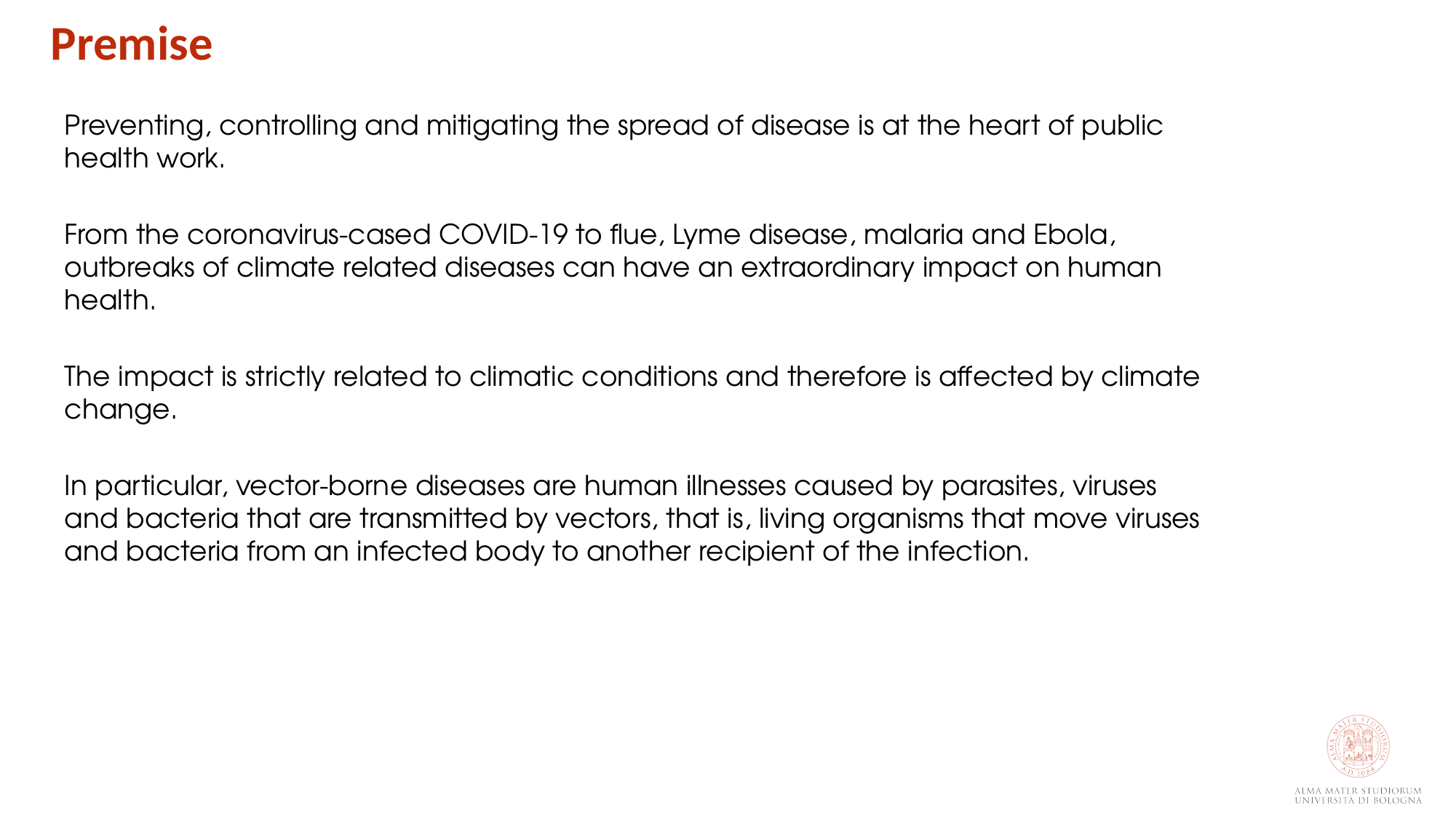

Premise
Preventing, controlling and mitigating the spread of disease is at the heart of public health work.

From the coronavirus-cased COVID-19 to flue, Lyme disease, malaria and Ebola, outbreaks of climate related diseases can have an extraordinary impact on human health.

The impact is strictly related to climatic conditions and therefore is affected by climate change.

In particular, vector-borne diseases are human illnesses caused by parasites, viruses and bacteria that are transmitted by vectors, that is, living organisms that move viruses and bacteria from an infected body to another recipient of the infection.